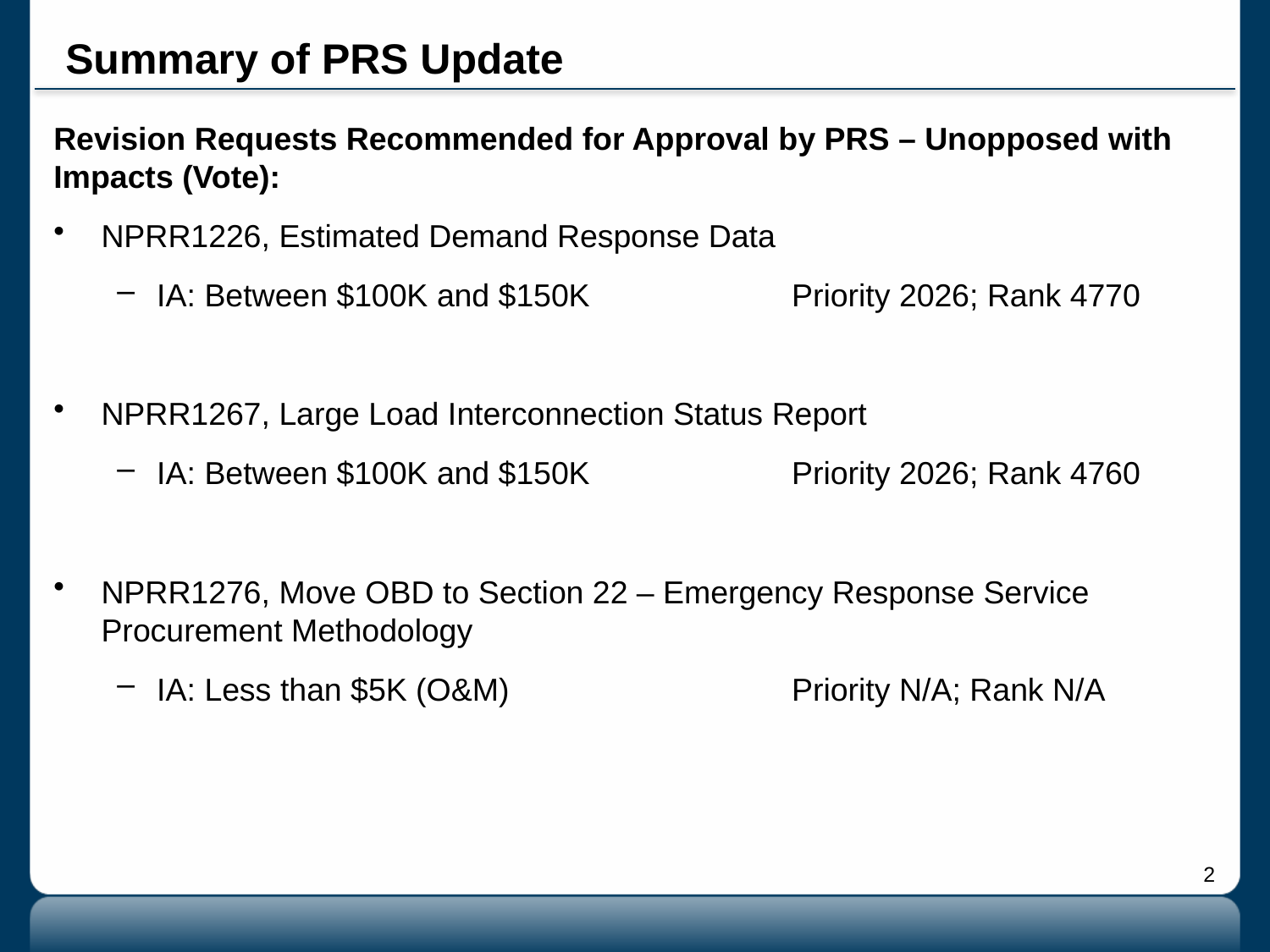

# Summary of PRS Update
Revision Requests Recommended for Approval by PRS – Unopposed with Impacts (Vote):
NPRR1226, Estimated Demand Response Data
IA: Between $100K and $150K		Priority 2026; Rank 4770

NPRR1267, Large Load Interconnection Status Report
IA: Between $100K and $150K		Priority 2026; Rank 4760

NPRR1276, Move OBD to Section 22 – Emergency Response Service Procurement Methodology
IA: Less than $5K (O&M)			Priority N/A; Rank N/A